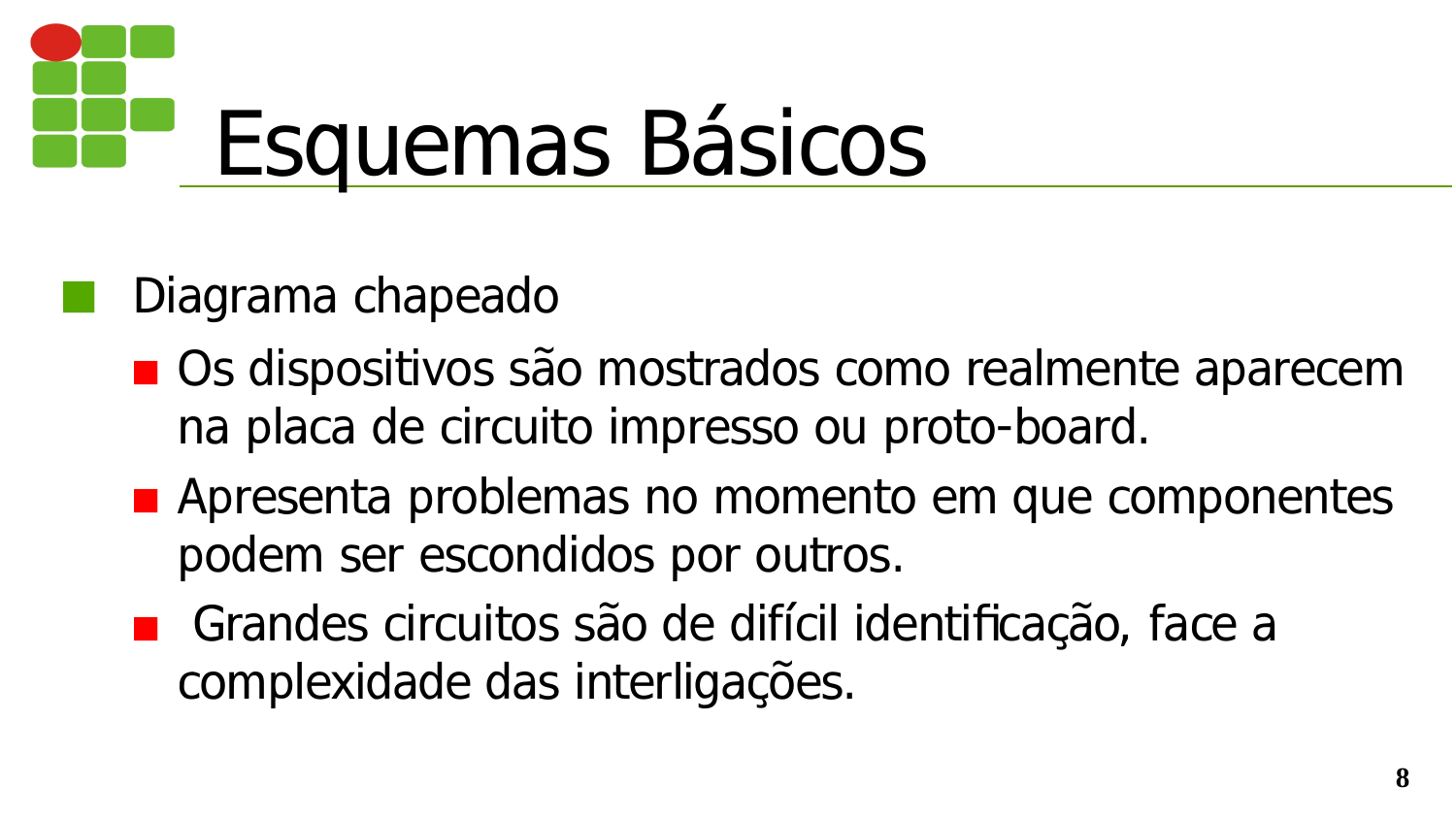

# Esquemas Básicos
 Diagrama chapeado
Os dispositivos são mostrados como realmente aparecem na placa de circuito impresso ou proto-board.
Apresenta problemas no momento em que componentes podem ser escondidos por outros.
 Grandes circuitos são de difícil identificação, face a complexidade das interligações.
8